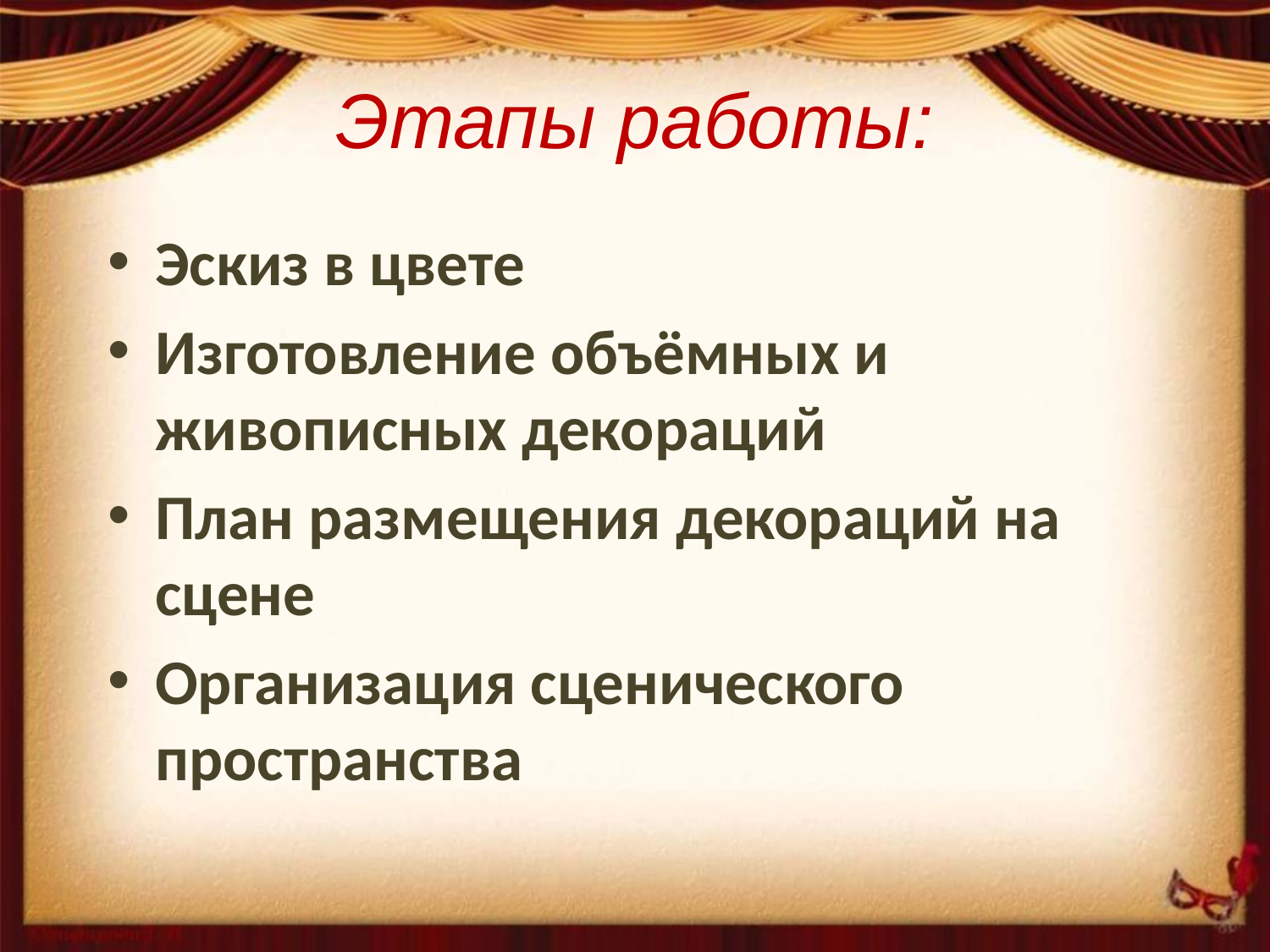

# Этапы работы:
Эскиз в цвете
Изготовление объёмных и живописных декораций
План размещения декораций на сцене
Организация сценического пространства